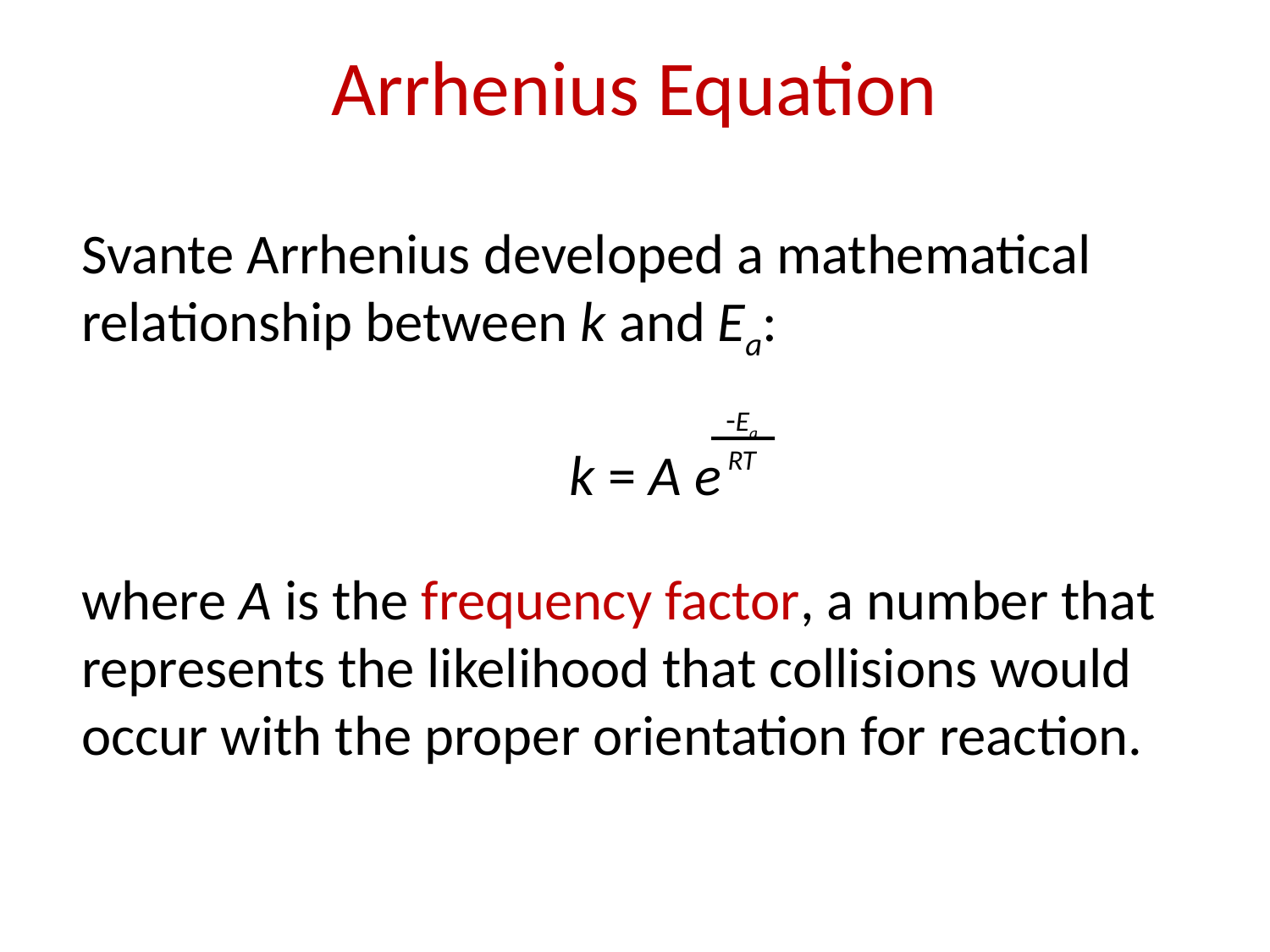

Arrhenius Equation
	Svante Arrhenius developed a mathematical relationship between k and Ea:

k = A e

	where A is the frequency factor, a number that represents the likelihood that collisions would occur with the proper orientation for reaction.
-Ea
RT